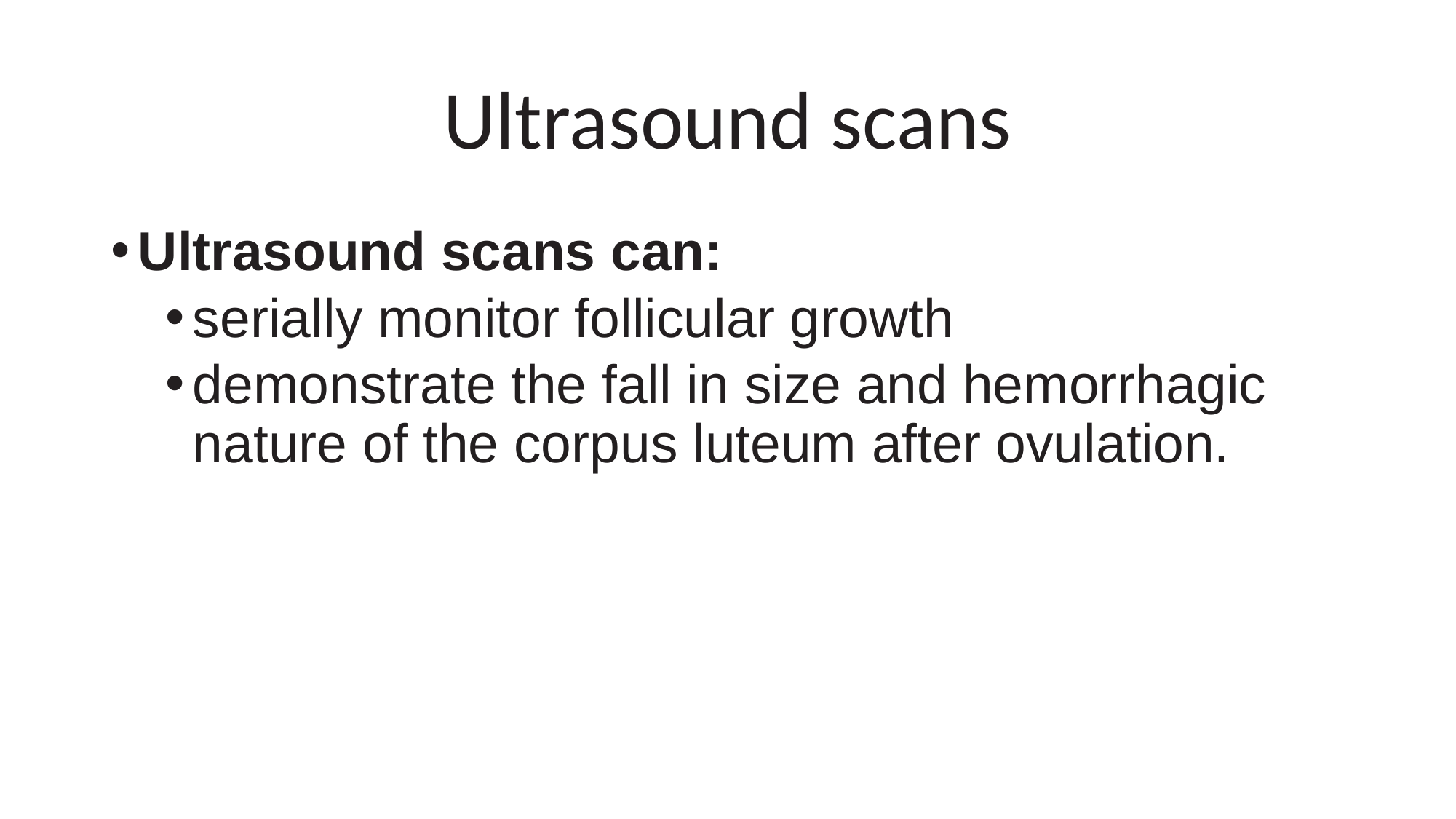

# Ultrasound scans
Ultrasound scans can:
serially monitor follicular growth
demonstrate the fall in size and hemorrhagic nature of the corpus luteum after ovulation.